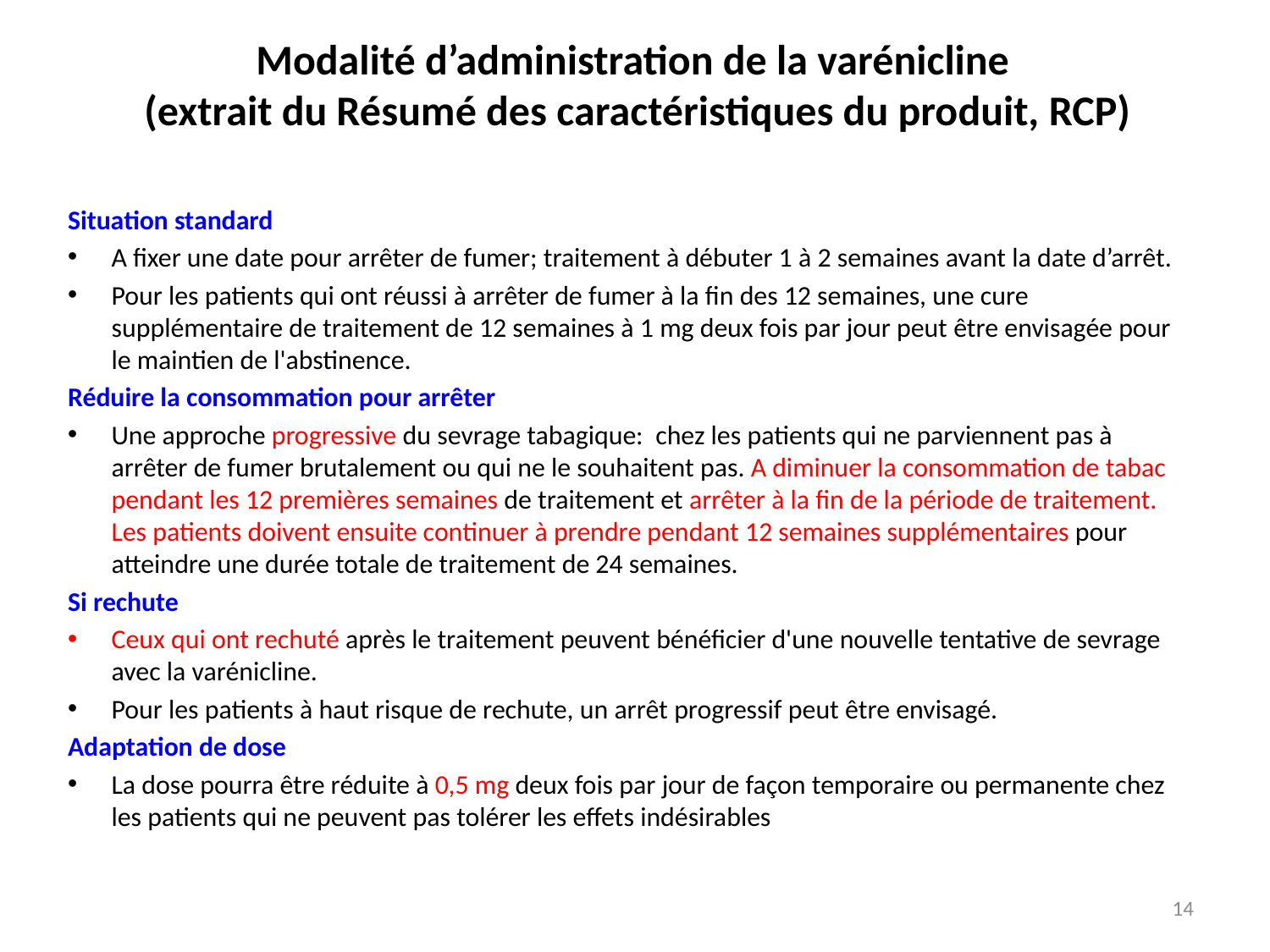

# Modalité d’administration de la varénicline (extrait du Résumé des caractéristiques du produit, RCP)
Situation standard
A fixer une date pour arrêter de fumer; traitement à débuter 1 à 2 semaines avant la date d’arrêt.
Pour les patients qui ont réussi à arrêter de fumer à la fin des 12 semaines, une cure supplémentaire de traitement de 12 semaines à 1 mg deux fois par jour peut être envisagée pour le maintien de l'abstinence.
Réduire la consommation pour arrêter
Une approche progressive du sevrage tabagique:  chez les patients qui ne parviennent pas à arrêter de fumer brutalement ou qui ne le souhaitent pas. A diminuer la consommation de tabac pendant les 12 premières semaines de traitement et arrêter à la fin de la période de traitement. Les patients doivent ensuite continuer à prendre pendant 12 semaines supplémentaires pour atteindre une durée totale de traitement de 24 semaines.
Si rechute
Ceux qui ont rechuté après le traitement peuvent bénéficier d'une nouvelle tentative de sevrage avec la varénicline.
Pour les patients à haut risque de rechute, un arrêt progressif peut être envisagé.
Adaptation de dose
La dose pourra être réduite à 0,5 mg deux fois par jour de façon temporaire ou permanente chez les patients qui ne peuvent pas tolérer les effets indésirables

14